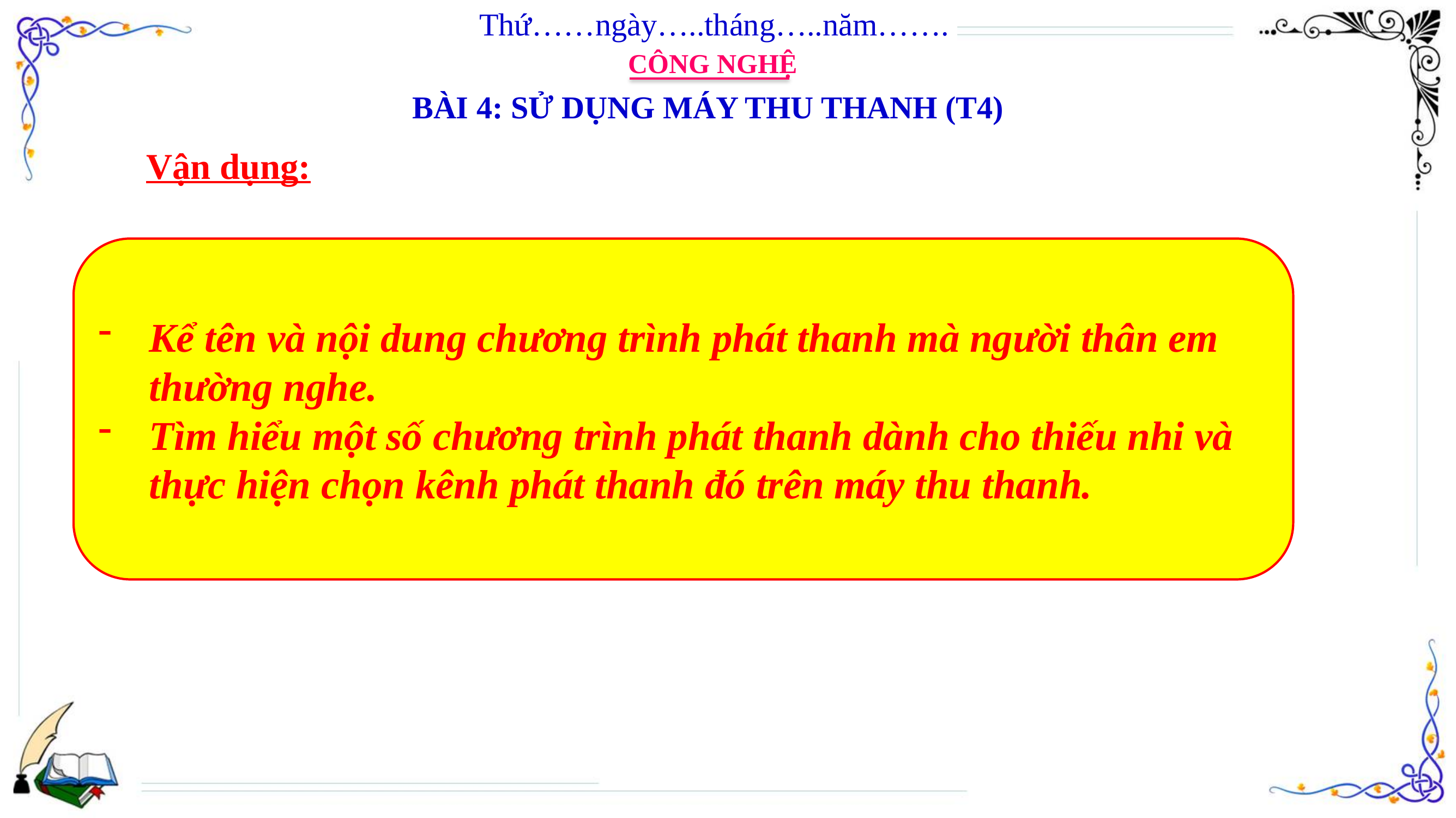

Thứ……ngày…..tháng…..năm…….
CÔNG NGHỆ
BÀI 4: SỬ DỤNG MÁY THU THANH (T4)
Vận dụng:
Kể tên và nội dung chương trình phát thanh mà người thân em thường nghe.
Tìm hiểu một số chương trình phát thanh dành cho thiếu nhi và thực hiện chọn kênh phát thanh đó trên máy thu thanh.